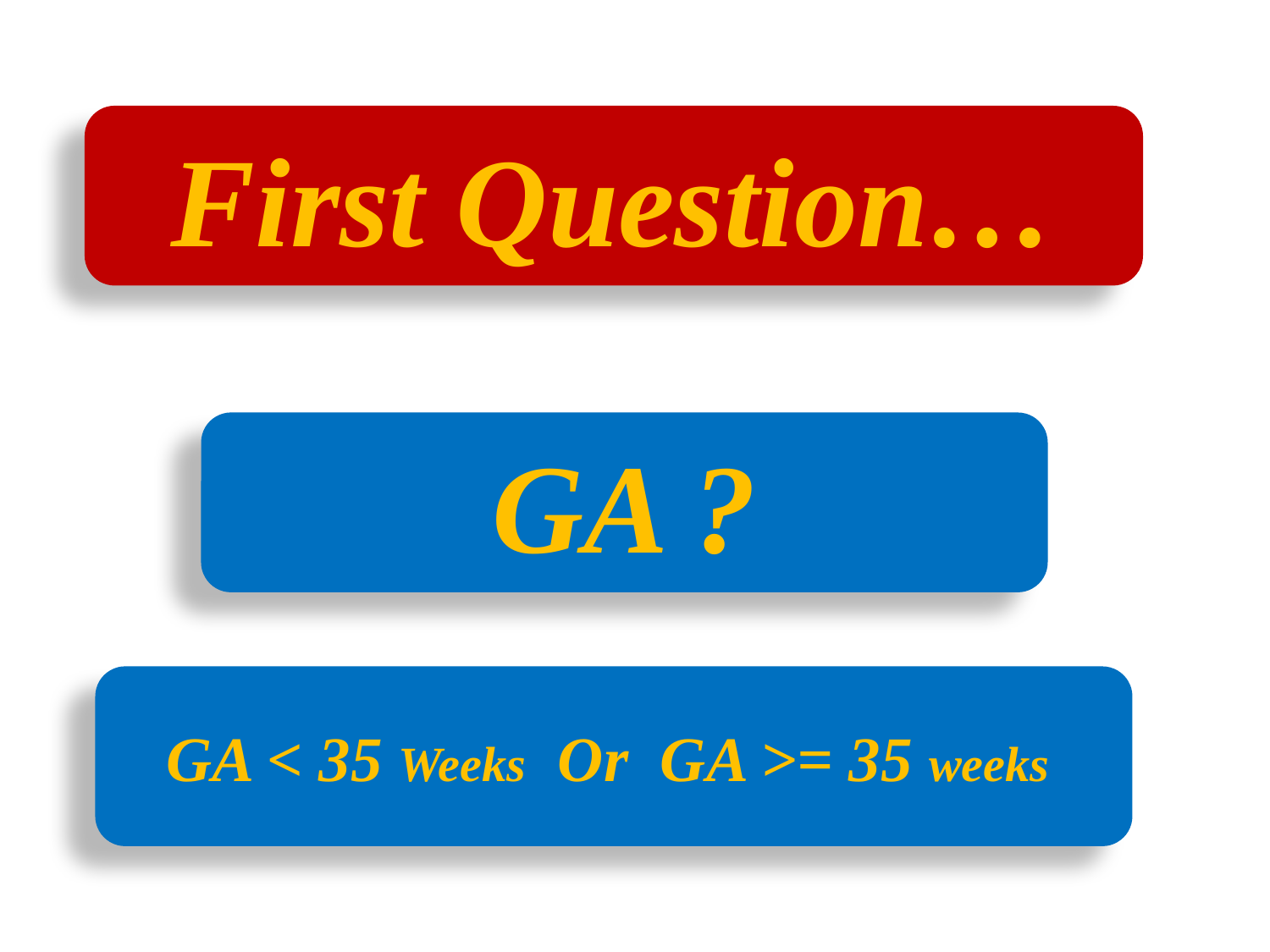

#
First Question…
GA ?
GA < 35 Weeks  Or  GA >= 35 weeks